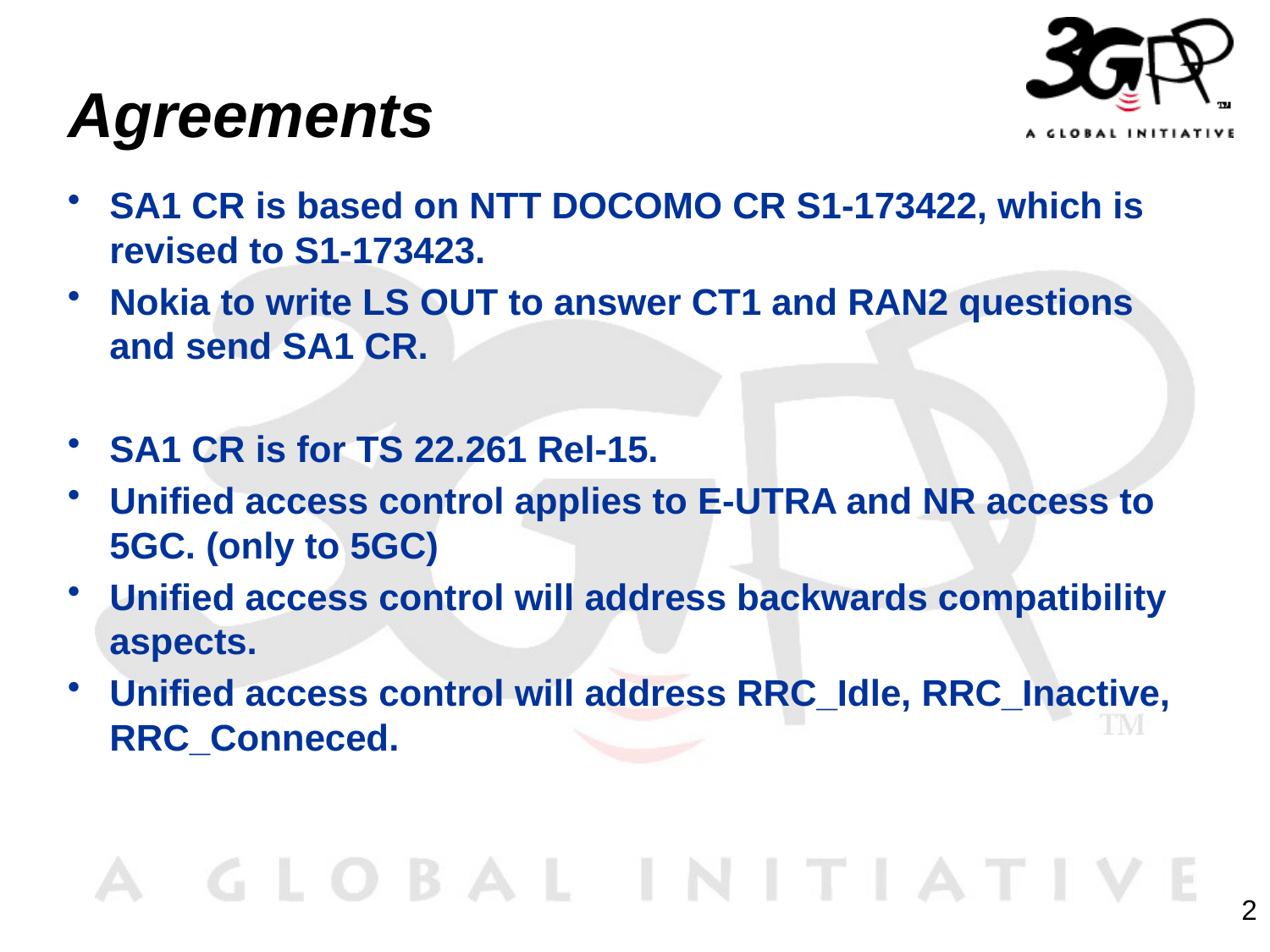

# Agreements
SA1 CR is based on NTT DOCOMO CR S1-173422, which is revised to S1-173423.
Nokia to write LS OUT to answer CT1 and RAN2 questions and send SA1 CR.

SA1 CR is for TS 22.261 Rel-15.
Unified access control applies to E-UTRA and NR access to 5GC. (only to 5GC)
Unified access control will address backwards compatibility aspects.
Unified access control will address RRC_Idle, RRC_Inactive, RRC_Conneced.

2